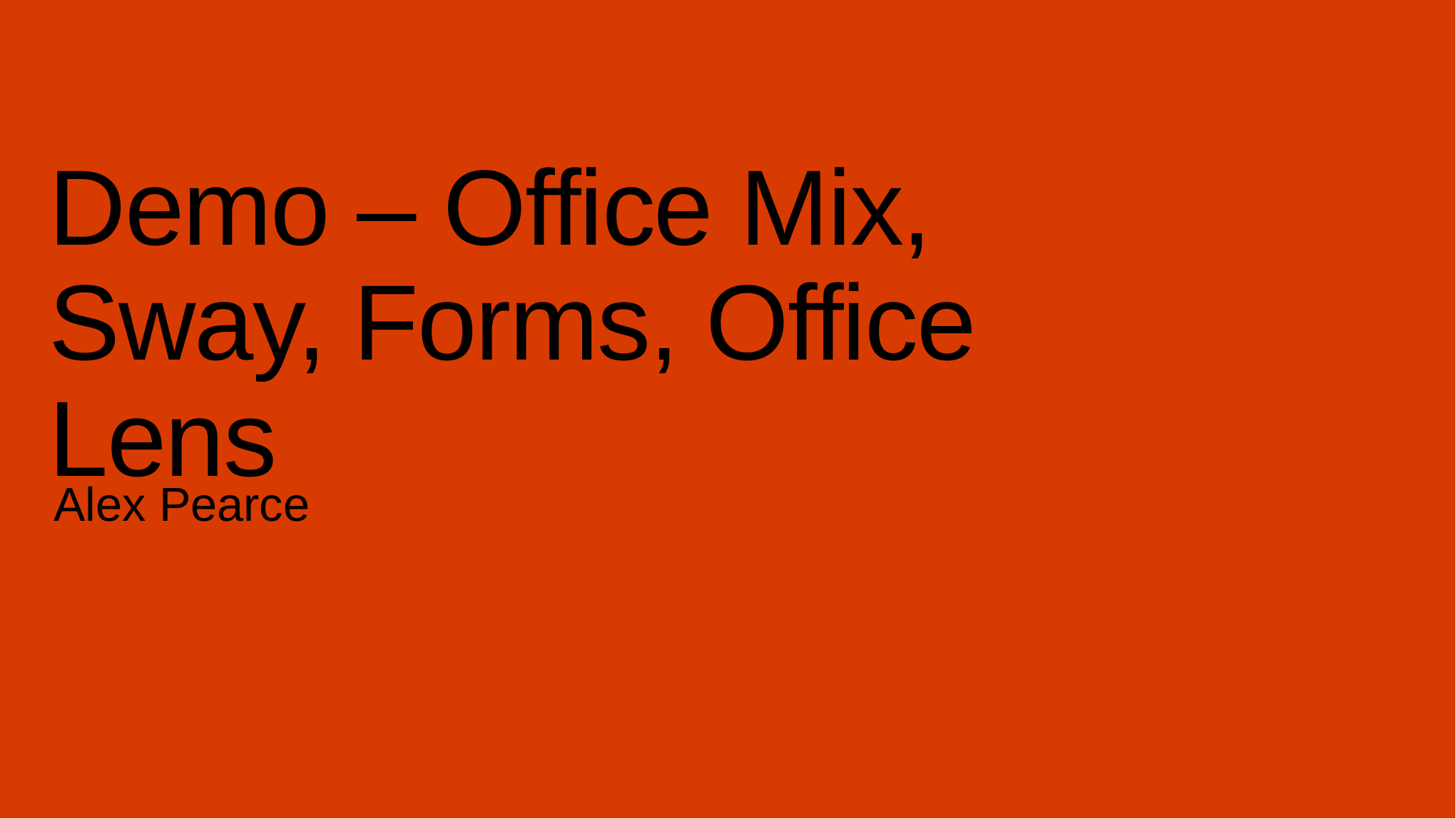

# Demo – Office Mix, Sway, Forms, Office Lens
Alex Pearce